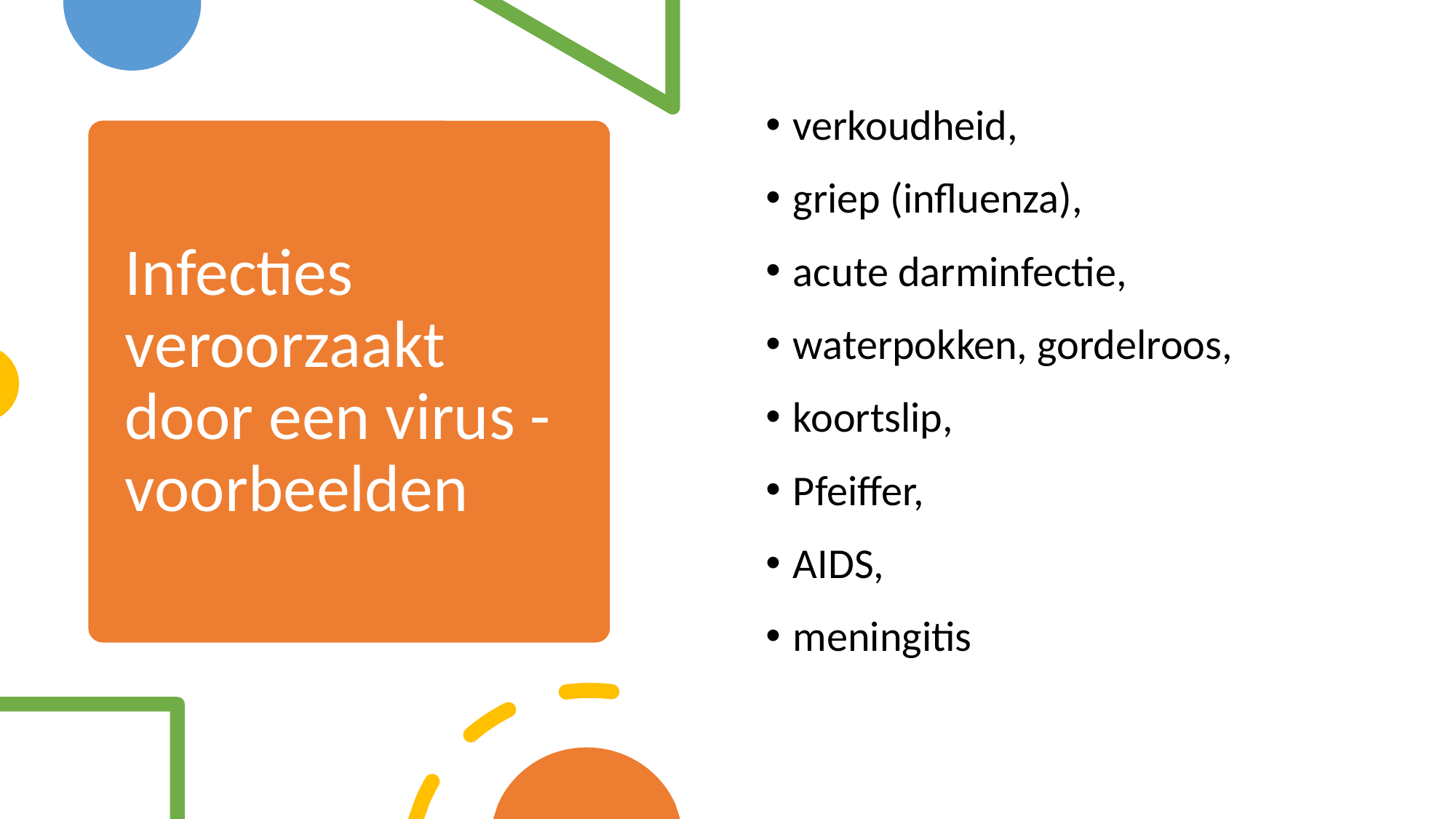

verkoudheid,
griep (influenza),
acute darminfectie,
waterpokken, gordelroos,
koortslip,
Pfeiffer,
AIDS,
meningitis

# Infecties veroorzaakt door een virus - voorbeelden